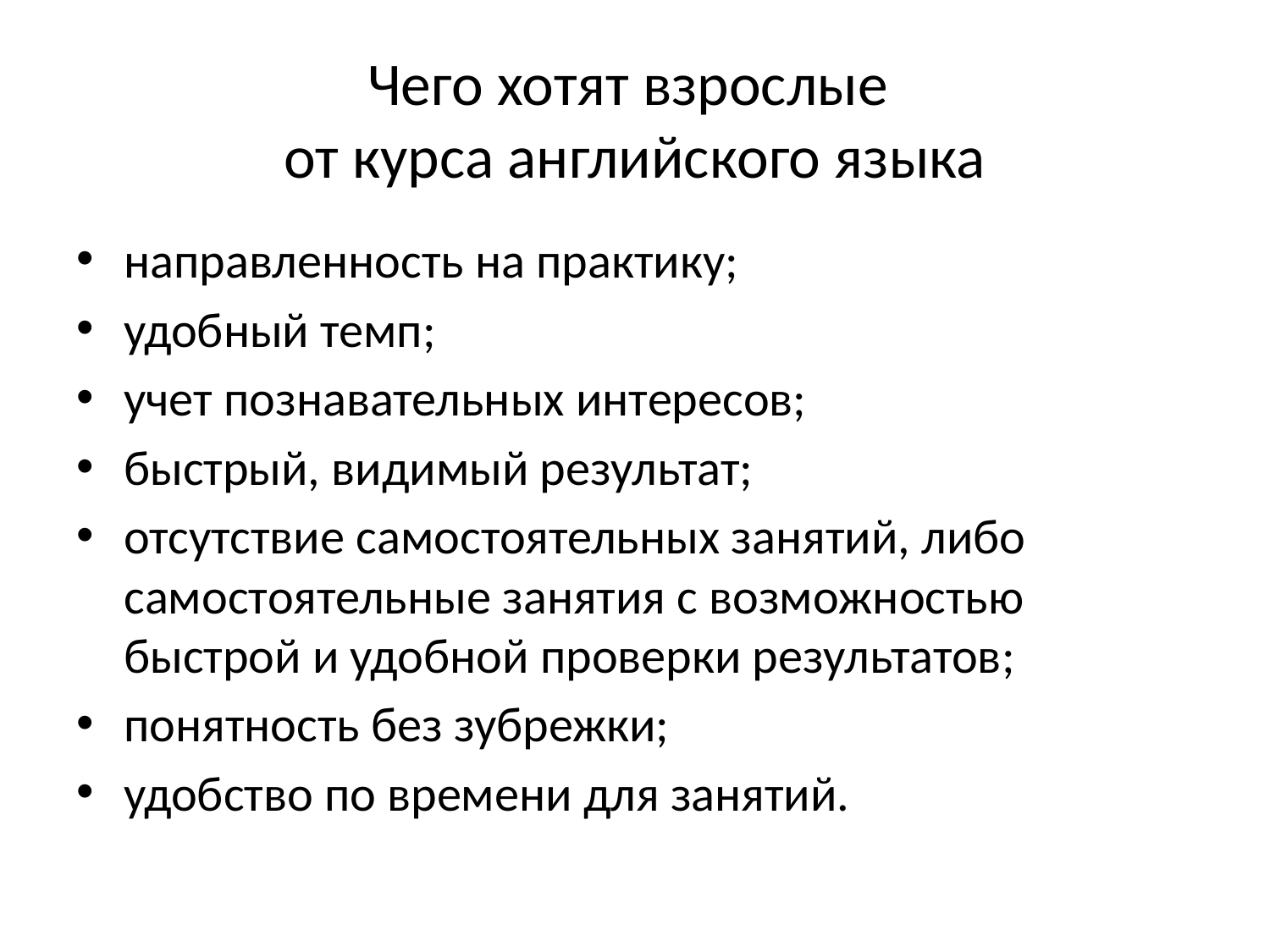

# Чего хотят взрослые от курса английского языка
направленность на практику;
удобный темп;
учет познавательных интересов;
быстрый, видимый результат;
отсутствие самостоятельных занятий, либо самостоятельные занятия с возможностью быстрой и удобной проверки результатов;
понятность без зубрежки;
удобство по времени для занятий.